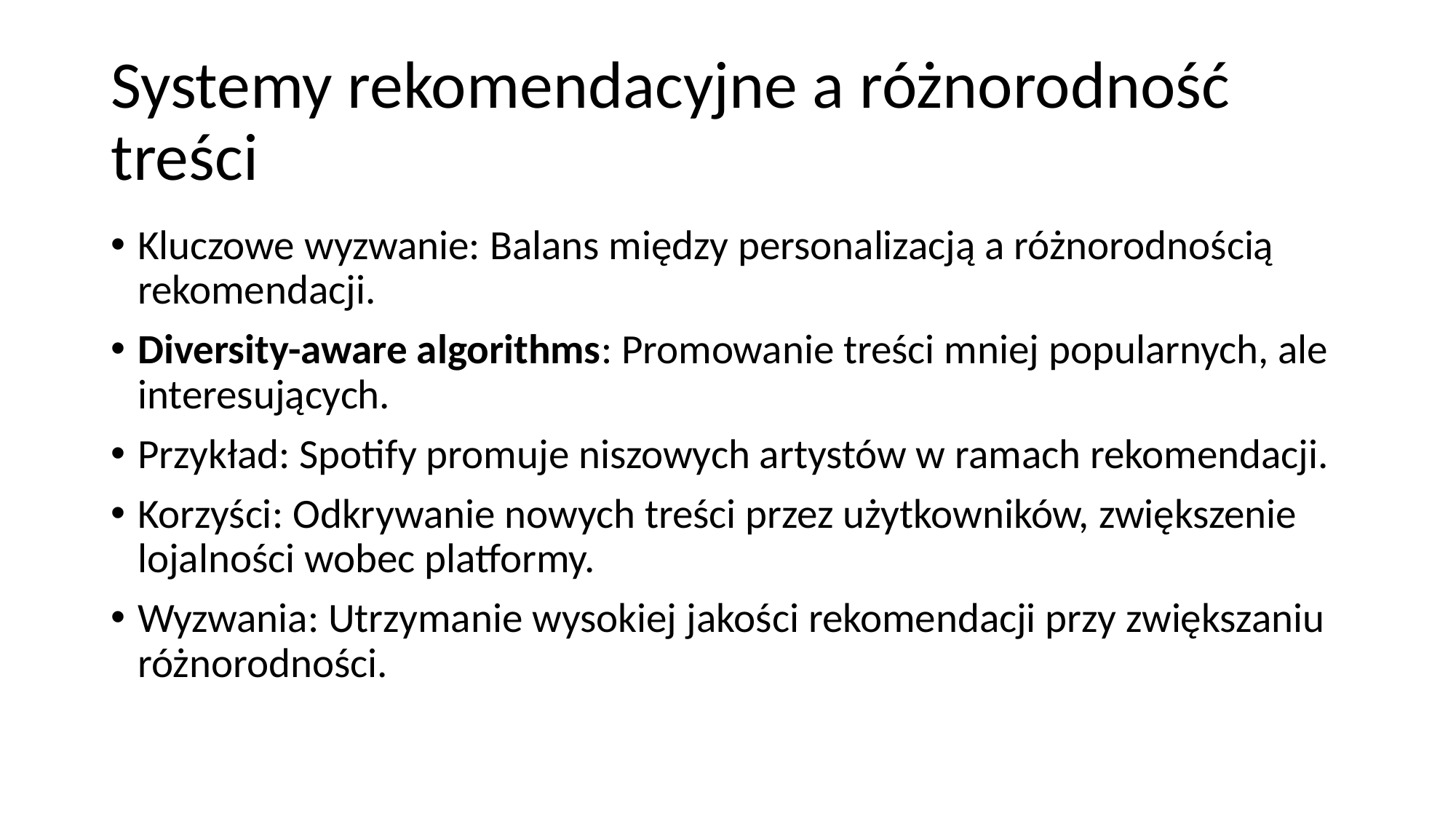

# Systemy rekomendacyjne a różnorodność treści
Kluczowe wyzwanie: Balans między personalizacją a różnorodnością rekomendacji.
Diversity-aware algorithms: Promowanie treści mniej popularnych, ale interesujących.
Przykład: Spotify promuje niszowych artystów w ramach rekomendacji.
Korzyści: Odkrywanie nowych treści przez użytkowników, zwiększenie lojalności wobec platformy.
Wyzwania: Utrzymanie wysokiej jakości rekomendacji przy zwiększaniu różnorodności.